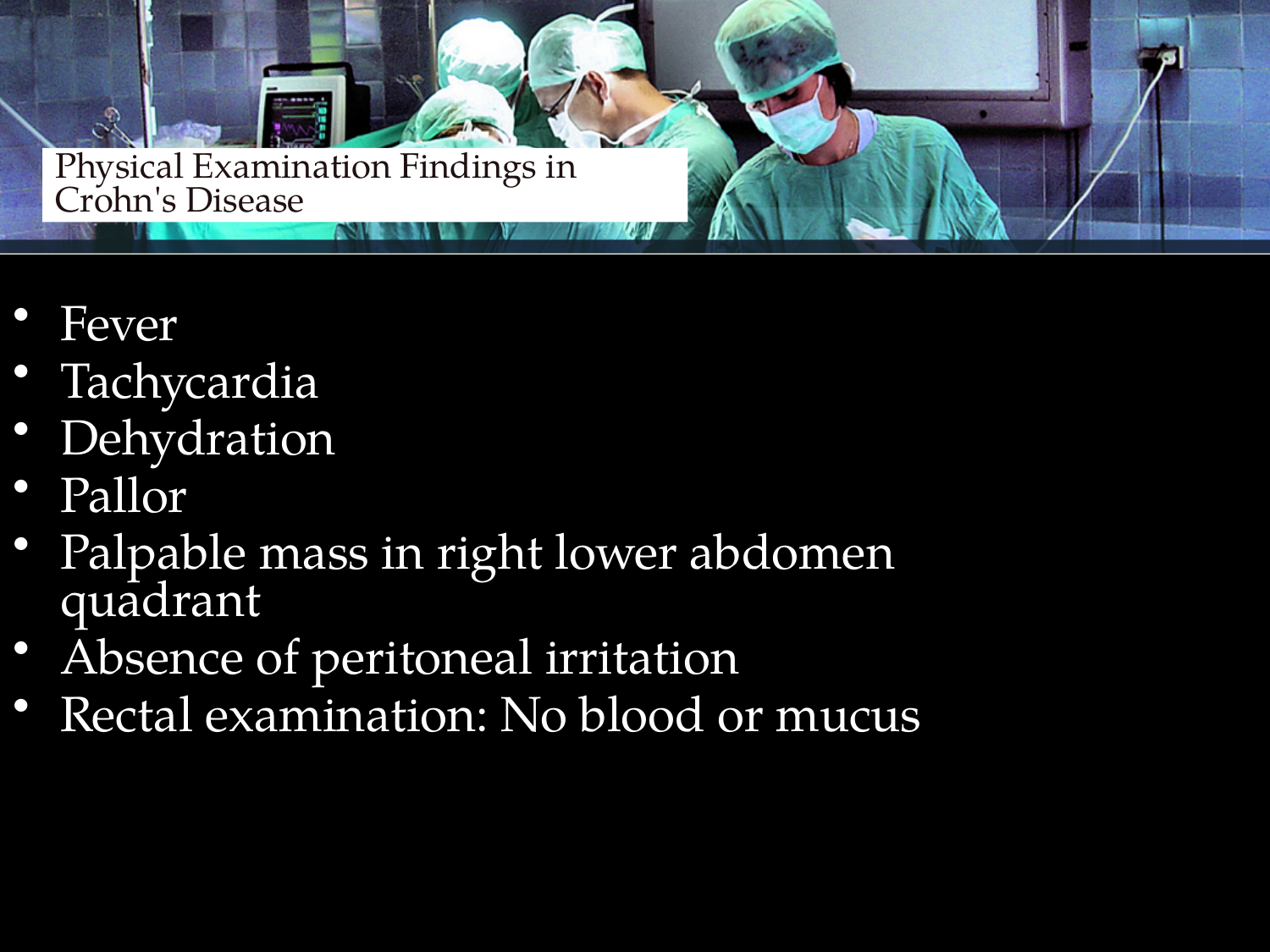

# Physical Examination Findings in Crohn's Disease
Fever
Tachycardia
Dehydration
Pallor
Palpable mass in right lower abdomen quadrant
Absence of peritoneal irritation
Rectal examination: No blood or mucus